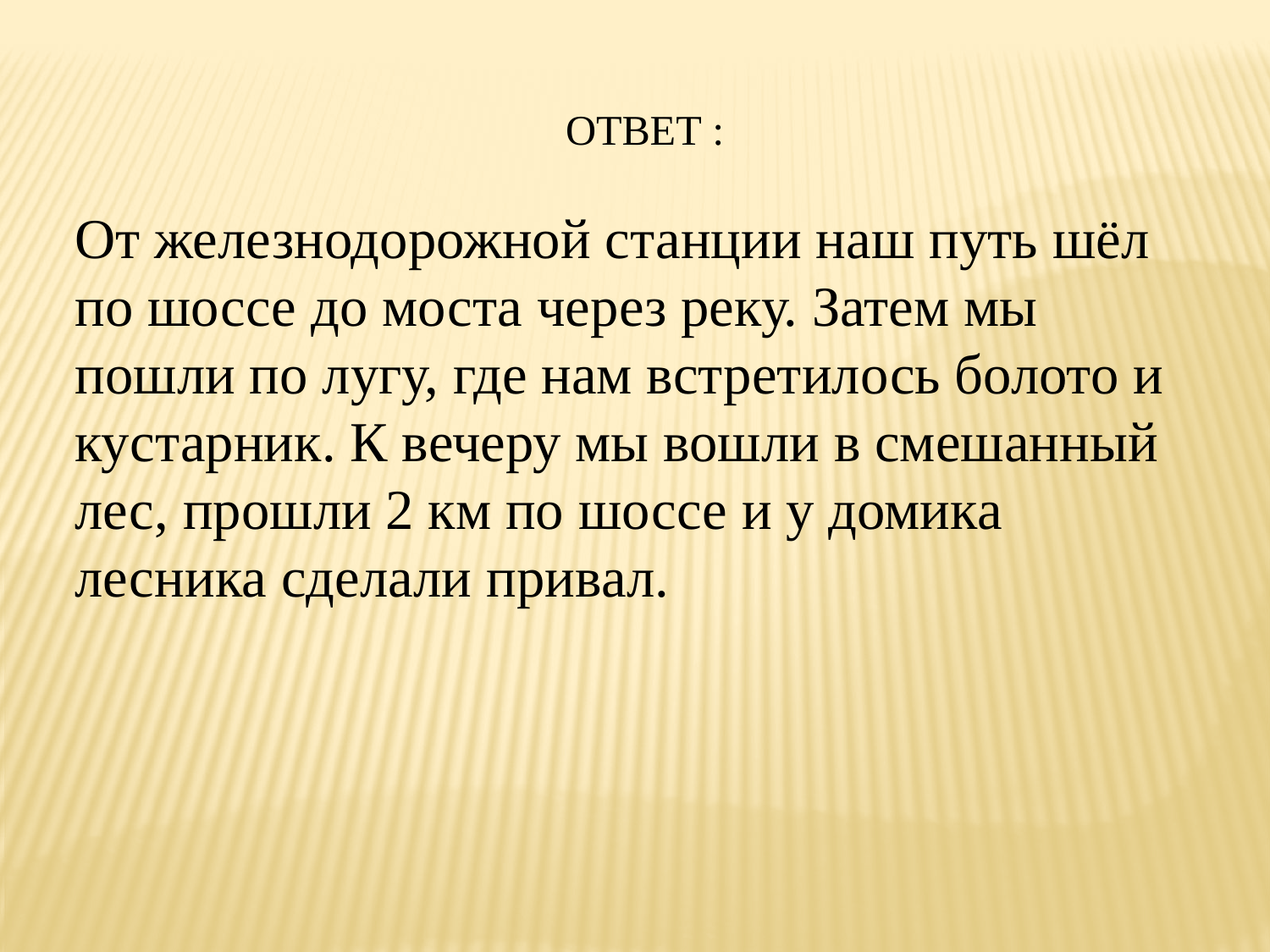

ОТВЕТ :
От железнодорожной станции наш путь шёл по шоссе до моста через реку. Затем мы пошли по лугу, где нам встретилось болото и кустарник. К вечеру мы вошли в смешанный лес, прошли 2 км по шоссе и у домика лесника сделали привал.